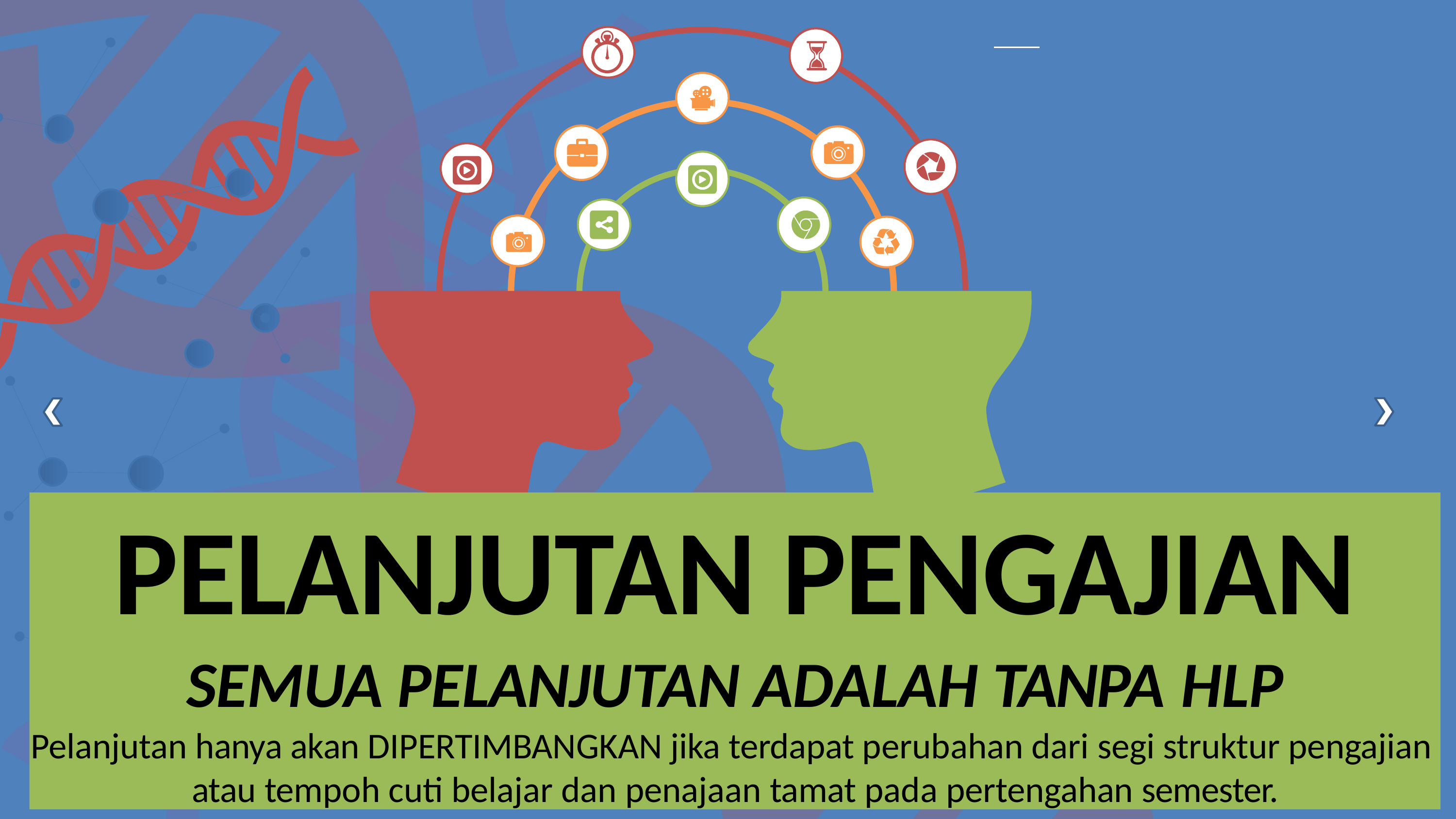

PELANJUTAN PENGAJIAN
SEMUA PELANJUTAN ADALAH TANPA HLP
Pelanjutan hanya akan DIPERTIMBANGKAN jika terdapat perubahan dari segi struktur pengajian  atau tempoh cuti belajar dan penajaan tamat pada pertengahan semester.